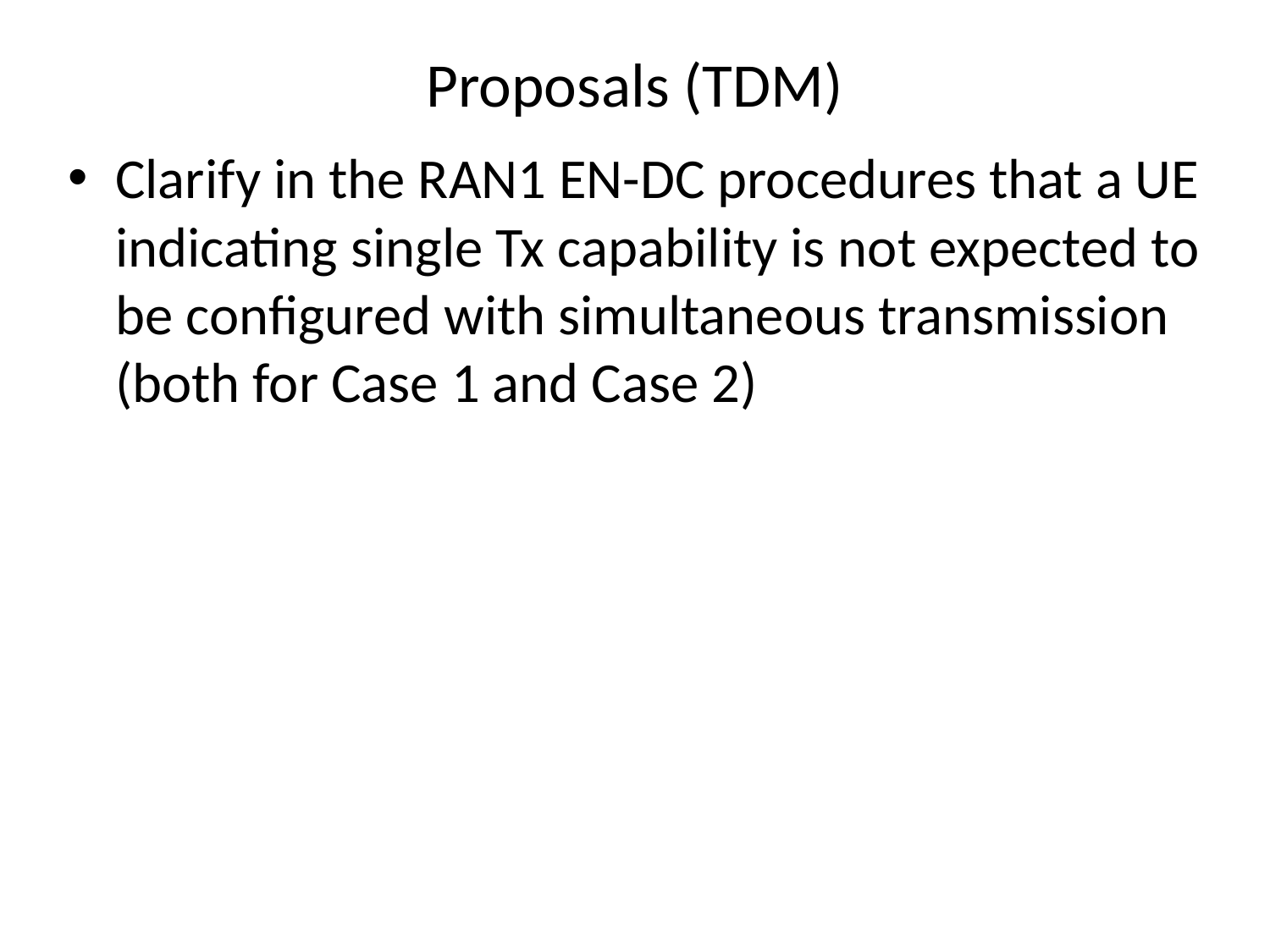

# Proposals (TDM)
Clarify in the RAN1 EN-DC procedures that a UE indicating single Tx capability is not expected to be configured with simultaneous transmission (both for Case 1 and Case 2)